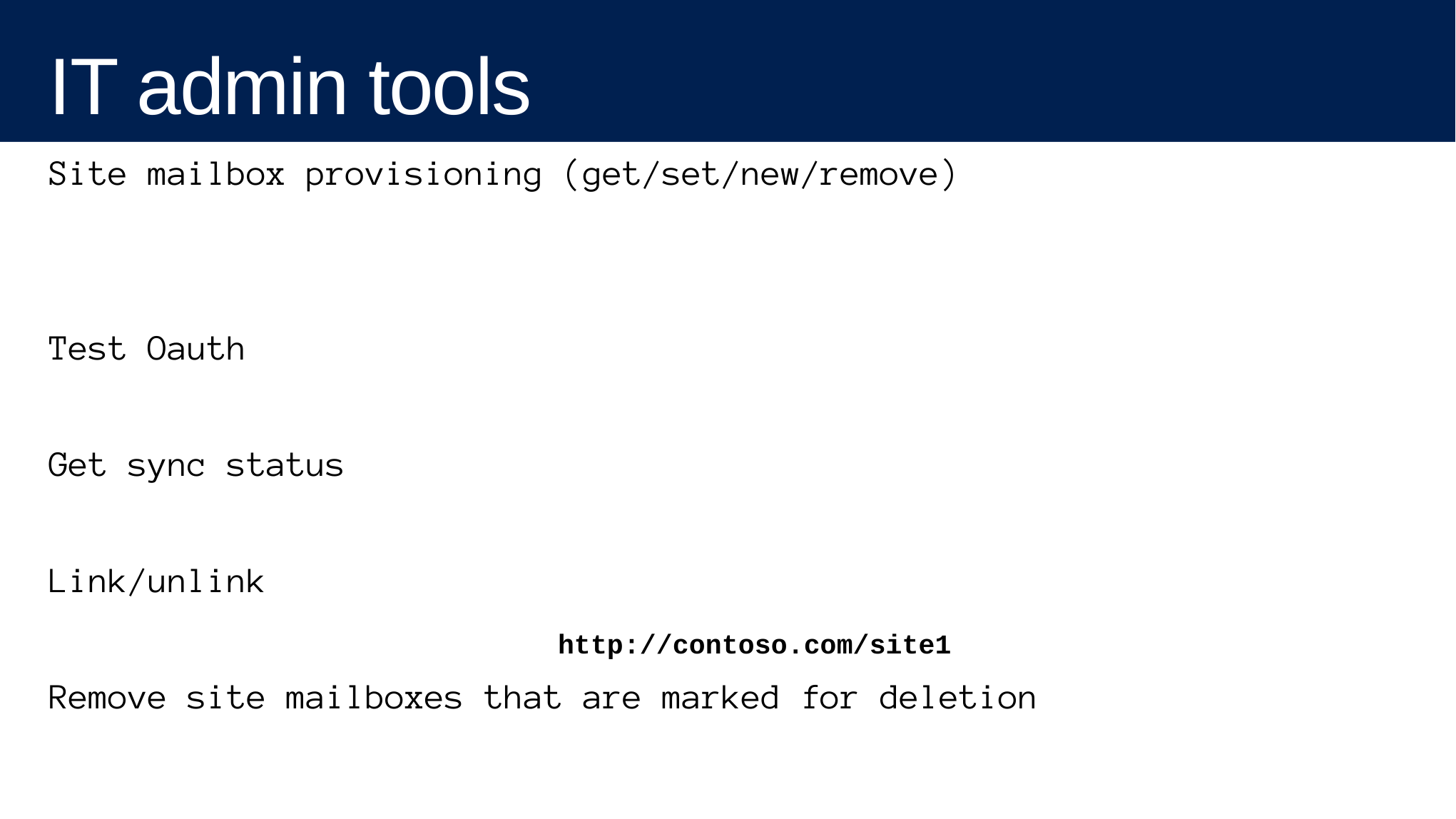

# IT admin tools
Site mailbox provisioning (get/set/new/remove)
Set-SiteMailboxProvisioningPolicy
Set-OrganizationConfig –SiteMailboxCreationURL
Set-MailboxDatabase –IsExcludedFromProvisioning:$true
New-SiteMailbox –DisplayName –SharePointUrl
Test Oauth
Test-SiteMailbox –SharePointUrl –UseAppTokenOnly
Test-SiteMailbox –SharePointUrl –RequestorIdentity
Get sync status
Get-SiteMailboxDiagnostics –BypassOwnerCheck
Update-SiteMailbox – BypassOwnerCheck
Link/unlink
Set-SiteMailbox -SharePointUrl $null
Set-SiteMailbox -SharePointUrl http://contoso.com/site1
Remove site mailboxes that are marked for deletion
Get-Mailbox MDEL:* | Remove-Mailbox